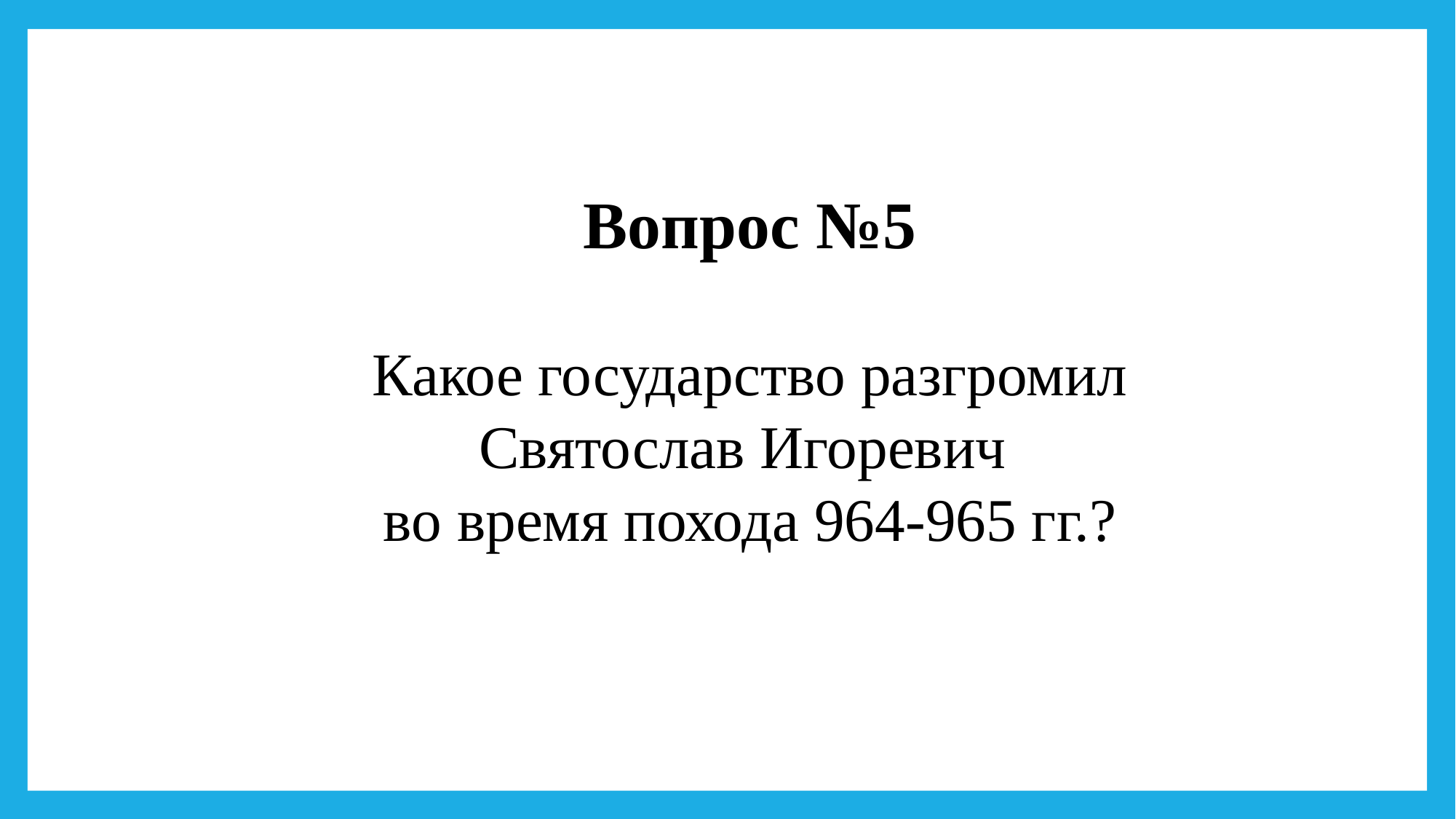

Вопрос №5

Какое государство разгромил Святослав Игоревич
во время похода 964-965 гг.?